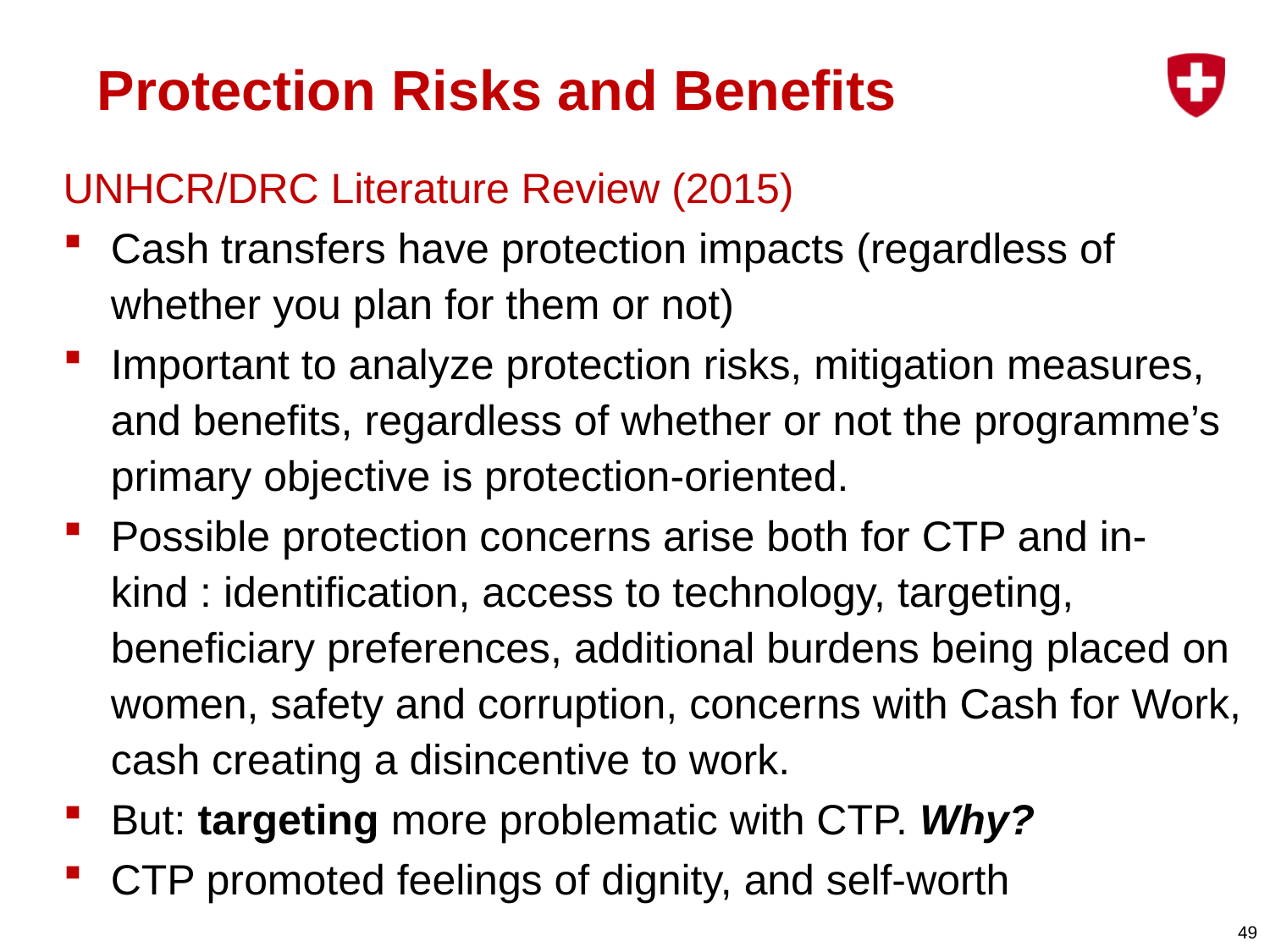

# Protection Risks and Benefits
UNHCR/DRC Literature Review (2015)
Cash transfers have protection impacts (regardless of whether you plan for them or not)
Important to analyze protection risks, mitigation measures, and benefits, regardless of whether or not the programme’s primary objective is protection-oriented.
Possible protection concerns arise both for CTP and in-kind : identification, access to technology, targeting, beneficiary preferences, additional burdens being placed on women, safety and corruption, concerns with Cash for Work, cash creating a disincentive to work.
But: targeting more problematic with CTP. Why?
CTP promoted feelings of dignity, and self-worth

49